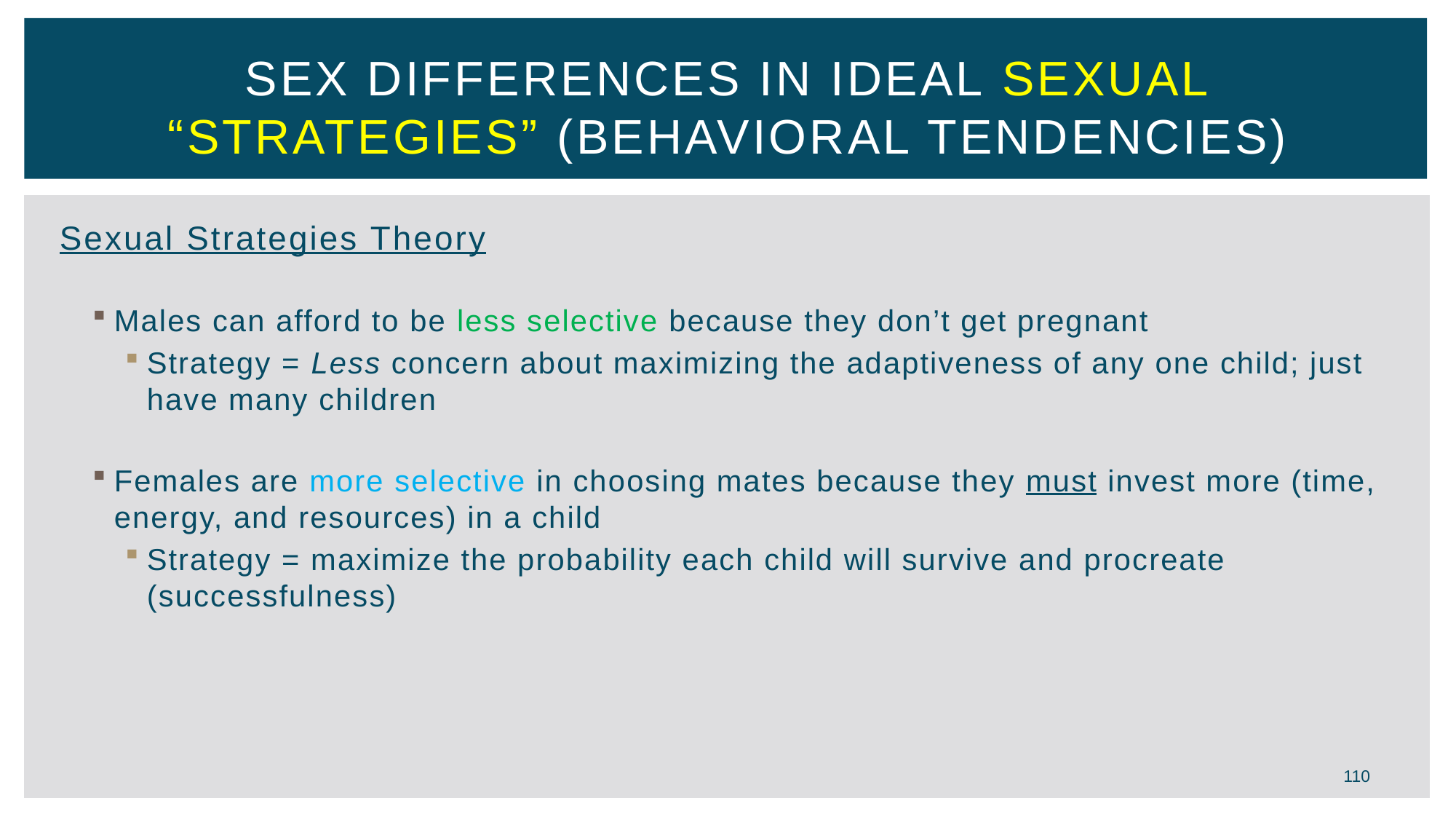

# Sex differences in ideal sexual “strategies” (behavioral tendencies)

Sexual Strategies Theory

Males can afford to be less selective because they don’t get pregnant
Strategy = Less concern about maximizing the adaptiveness of any one child; just have many children

Females are more selective in choosing mates because they must invest more (time, energy, and resources) in a child
Strategy = maximize the probability each child will survive and procreate (successfulness)

110